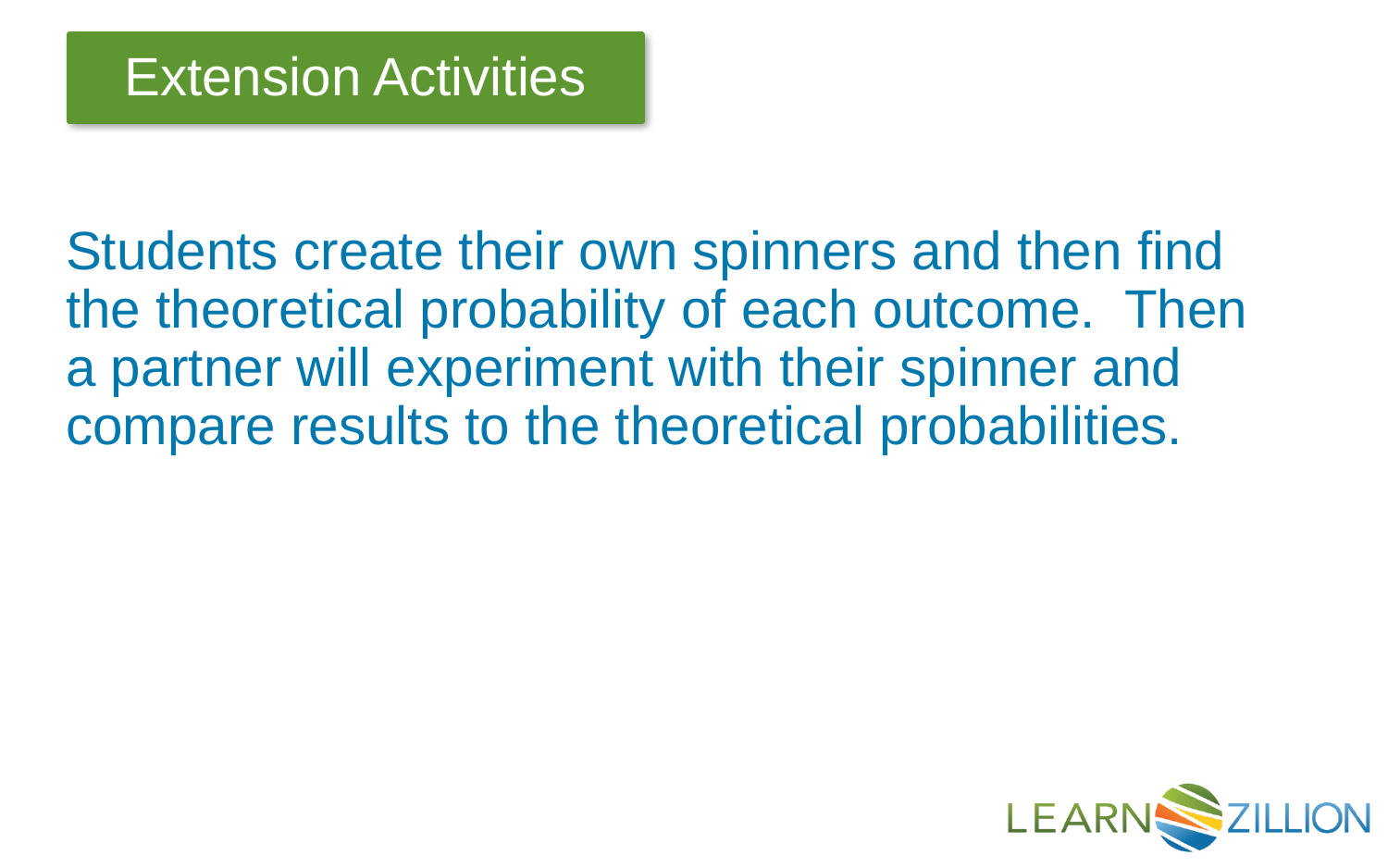

Students create their own spinners and then find the theoretical probability of each outcome.  Then a partner will experiment with their spinner and compare results to the theoretical probabilities.